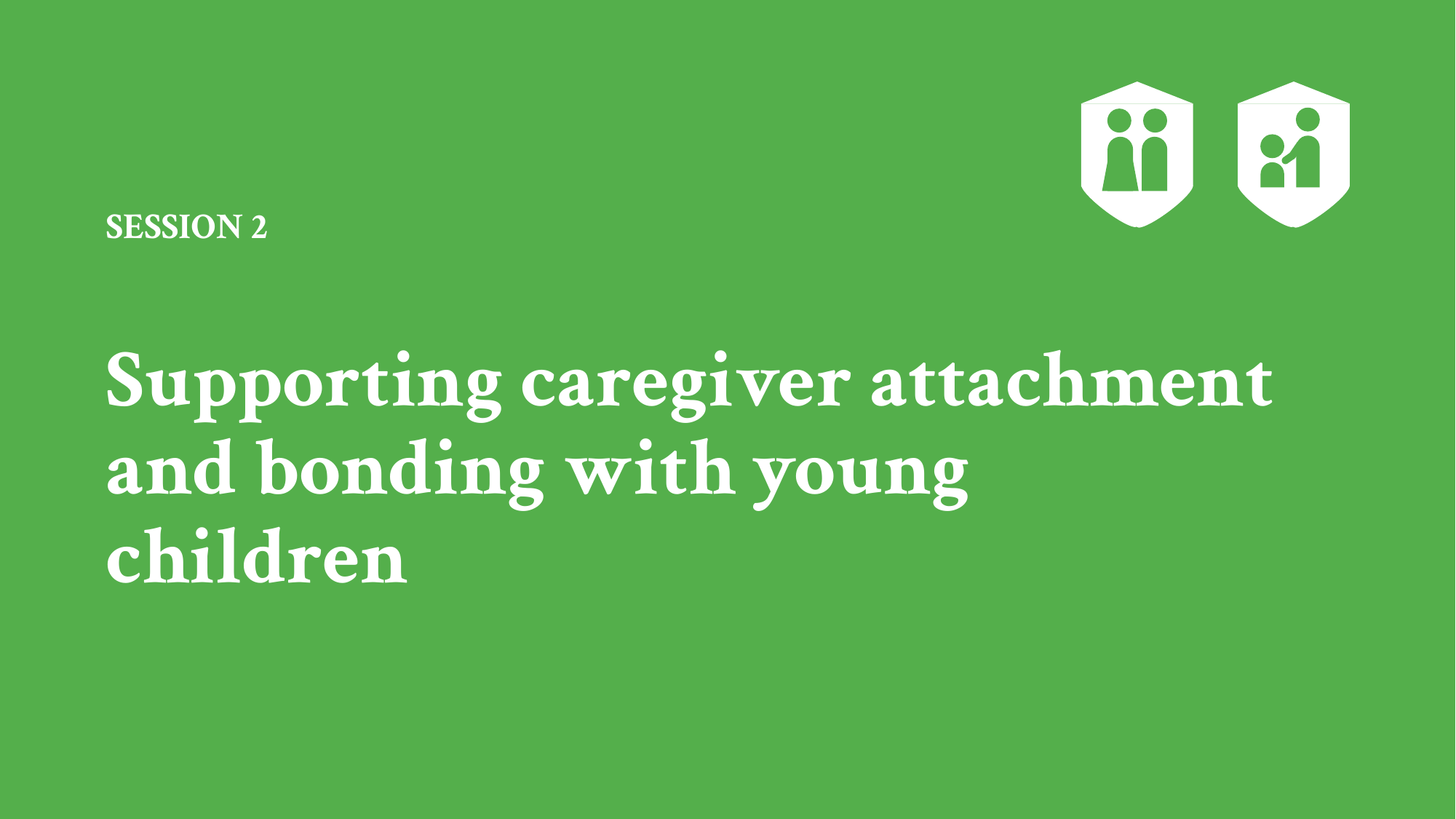

# SESSION 2 Supporting caregiver attachment and bonding with young children